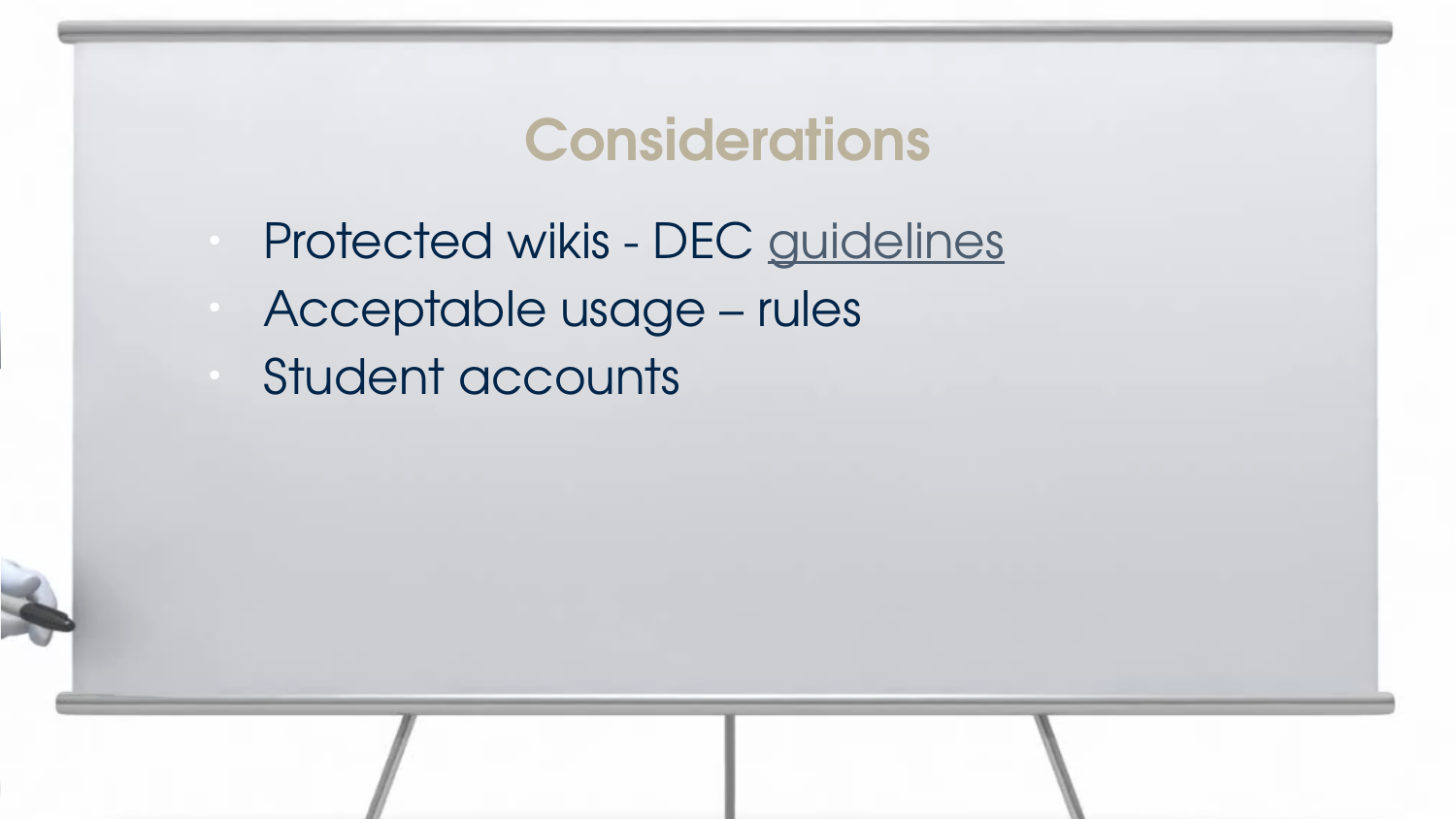

# Considerations
Protected wikis - DEC guidelines
Acceptable usage – rules
Student accounts